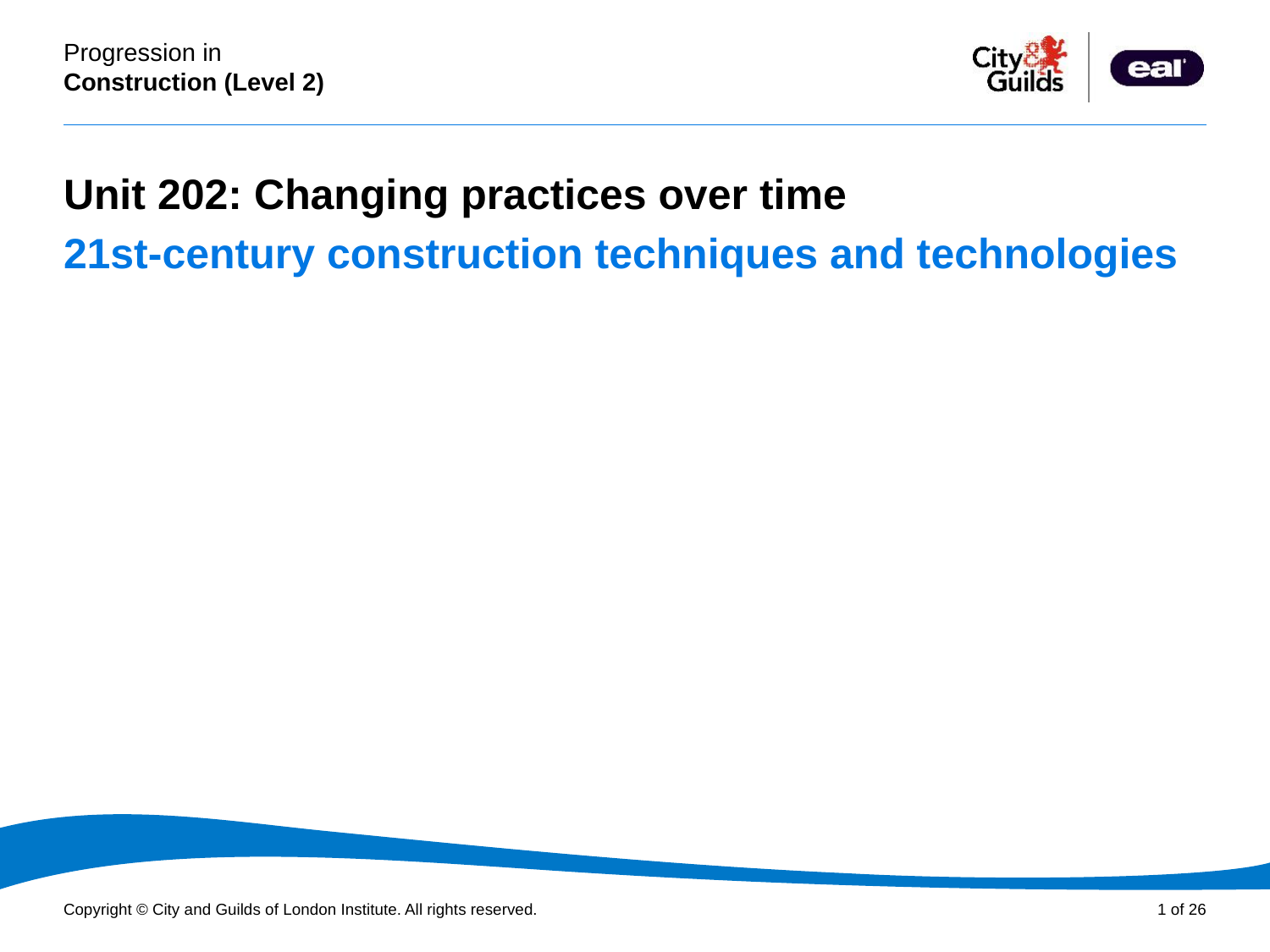

Unit 202: Changing practices over time

PowerPoint presentation
# 21st-century construction techniques and technologies